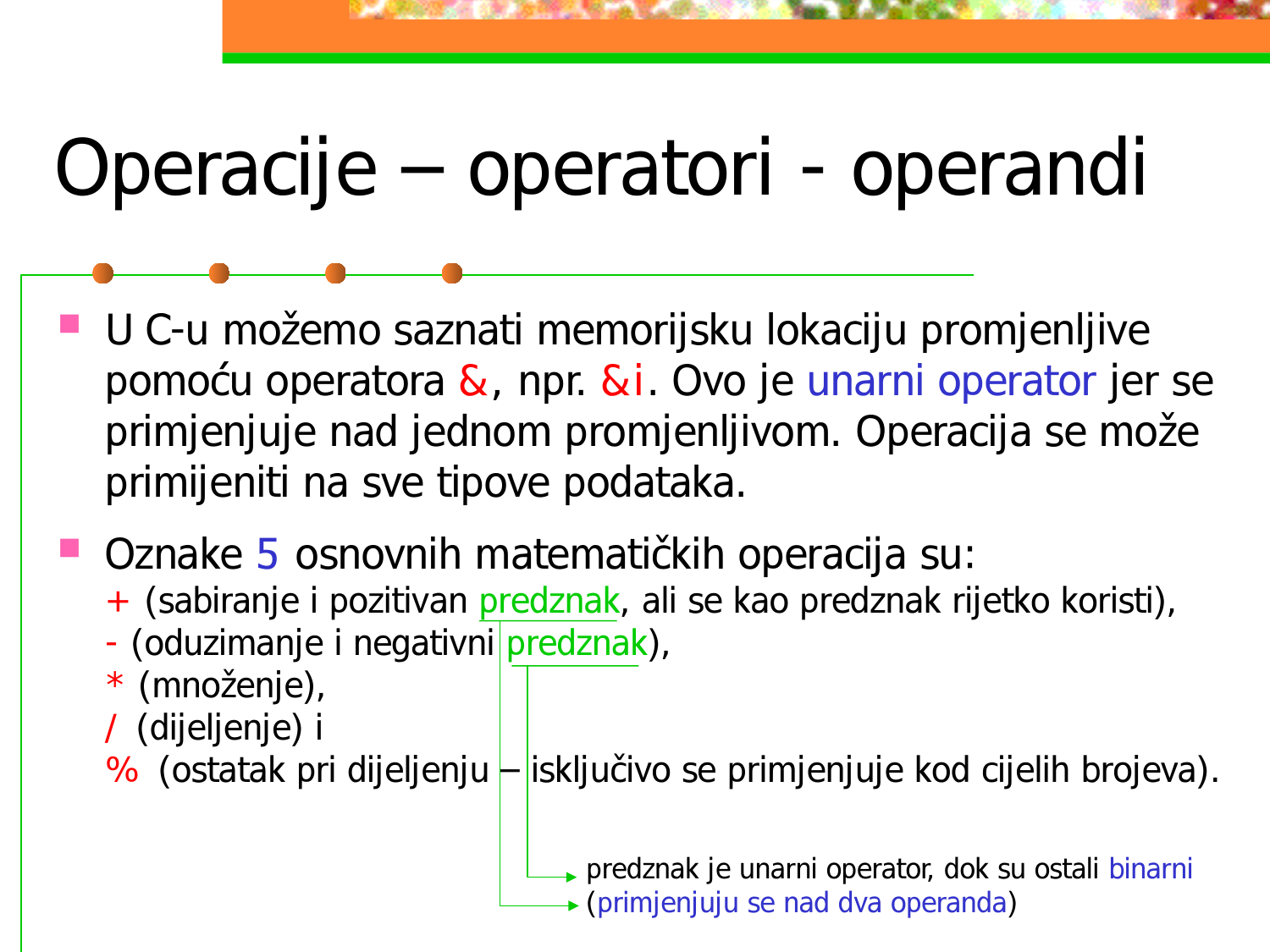

# Operacije – operatori - operandi
U C-u možemo saznati memorijsku lokaciju promjenljive pomoću operatora &, npr. &i. Ovo je unarni operator jer se primjenjuje nad jednom promjenljivom. Operacija se može primijeniti na sve tipove podataka.
Oznake 5 osnovnih matematičkih operacija su:
+ (sabiranje i pozitivan predznak, ali se kao predznak rijetko koristi),
- (oduzimanje i negativni predznak),
* (množenje),
/ (dijeljenje) i
% (ostatak pri dijeljenju – isključivo se primjenjuje kod cijelih brojeva).

predznak je unarni operator, dok su ostali binarni (primjenjuju se nad dva operanda)